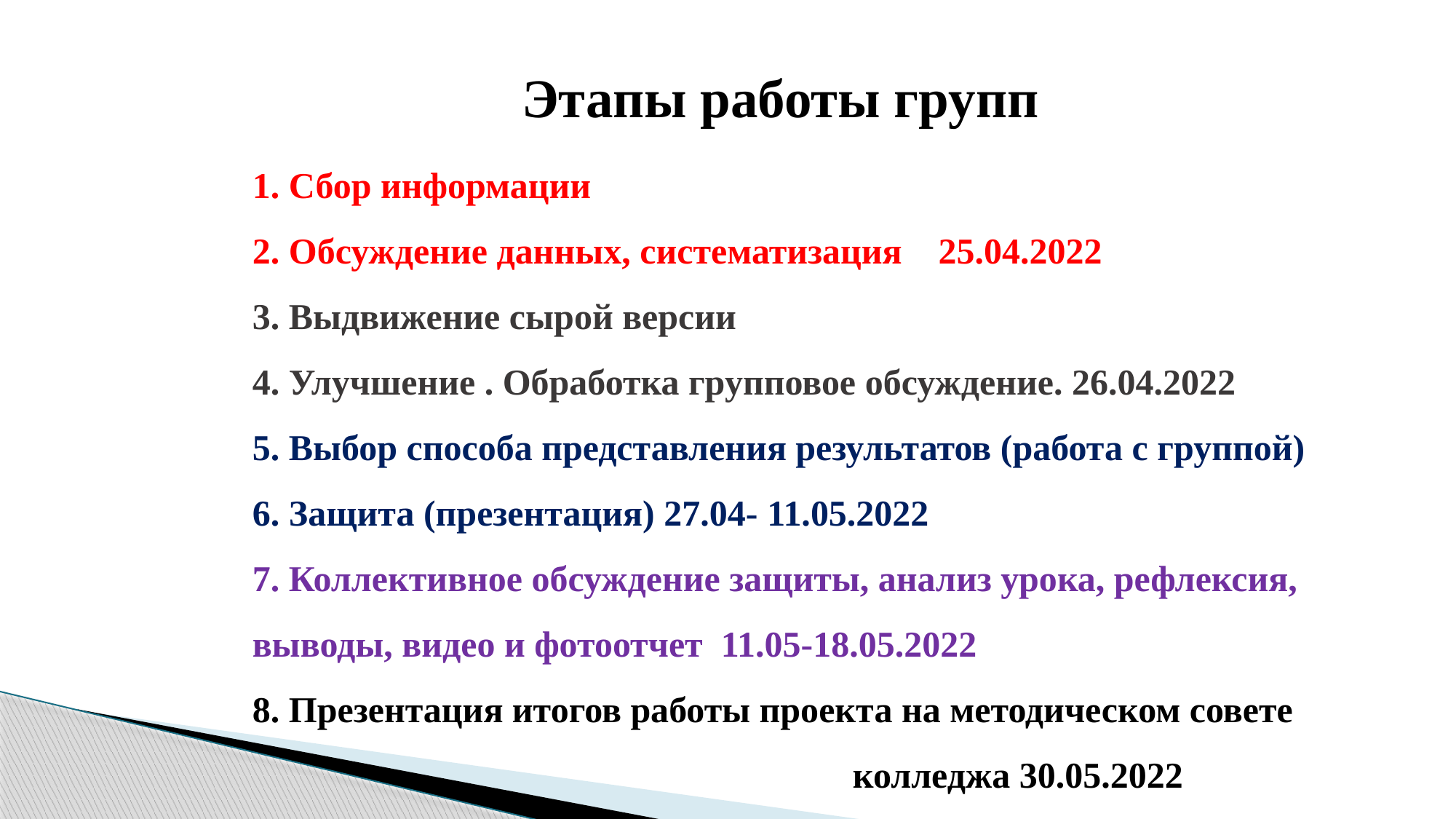

Этапы работы групп
1. Сбор информации
2. Обсуждение данных, систематизация    25.04.2022
3. Выдвижение сырой версии
4. Улучшение . Обработка групповое обсуждение. 26.04.2022
5. Выбор способа представления результатов (работа с группой)
6. Защита (презентация) 27.04- 11.05.2022
7. Коллективное обсуждение защиты, анализ урока, рефлексия, выводы, видео и фотоотчет  11.05-18.05.2022
8. Презентация итогов работы проекта на методическом совете
                                                                  колледжа 30.05.2022